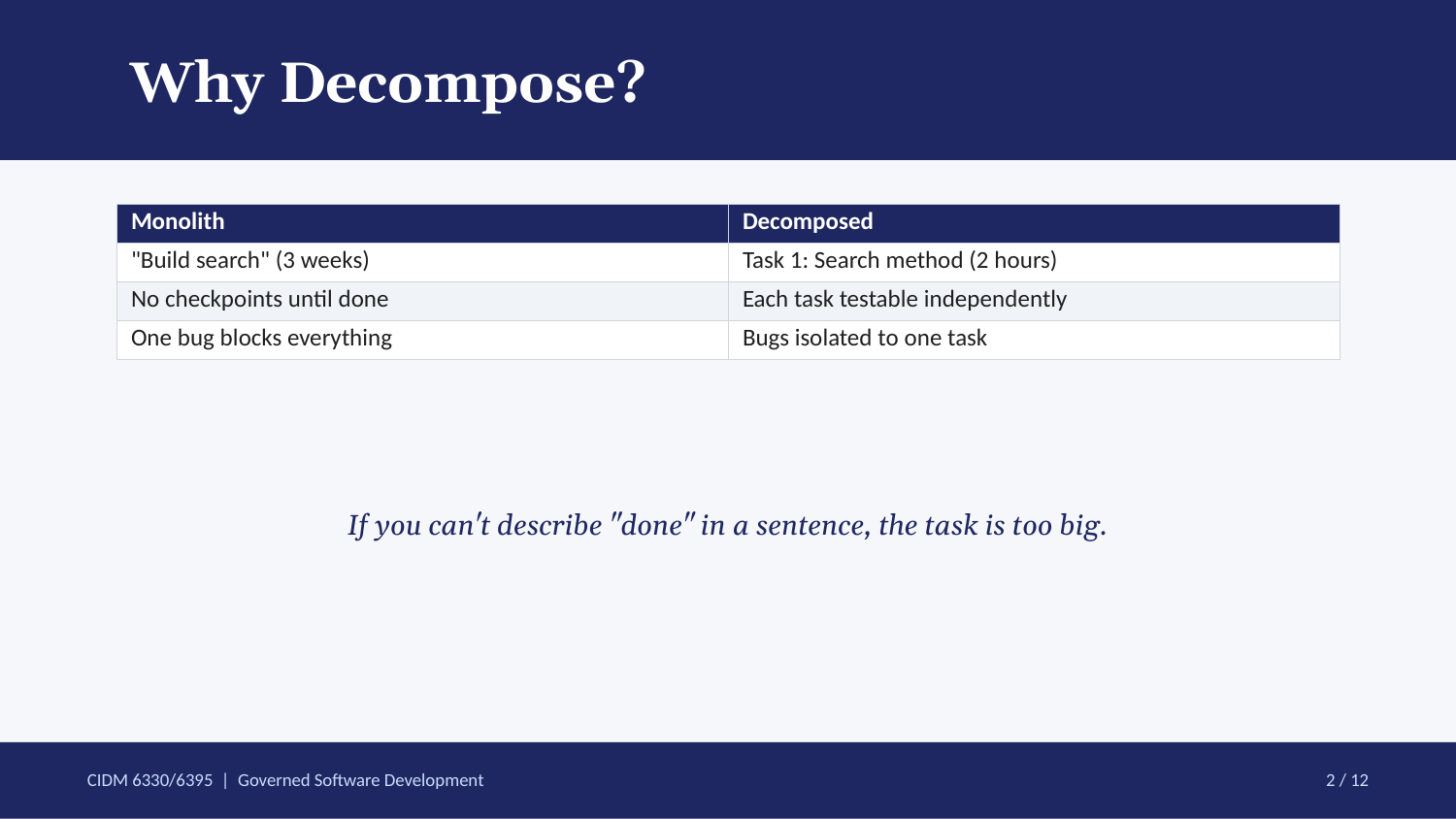

Why Decompose?
| Monolith | Decomposed |
| --- | --- |
| "Build search" (3 weeks) | Task 1: Search method (2 hours) |
| No checkpoints until done | Each task testable independently |
| One bug blocks everything | Bugs isolated to one task |
If you can't describe "done" in a sentence, the task is too big.

CIDM 6330/6395  |  Governed Software Development
2 / 12